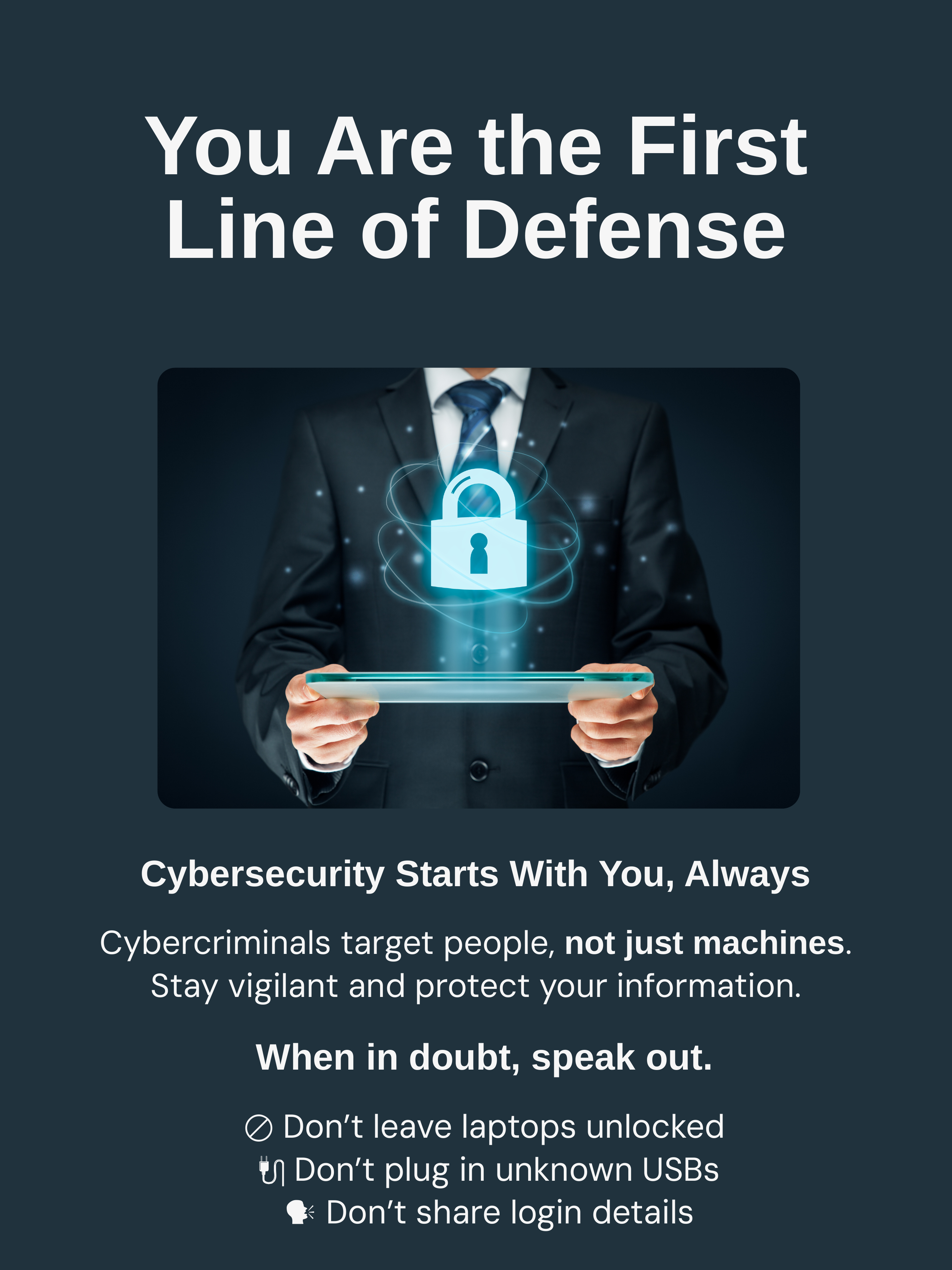

You Are the First Line of Defense

Cybersecurity Starts With You, Always
Cybercriminals target people, not just machines. Stay vigilant and protect your information.

When in doubt, speak out.
🚫 Don’t leave laptops unlocked
 🔌 Don’t plug in unknown USBs
 🗣 Don’t share login details